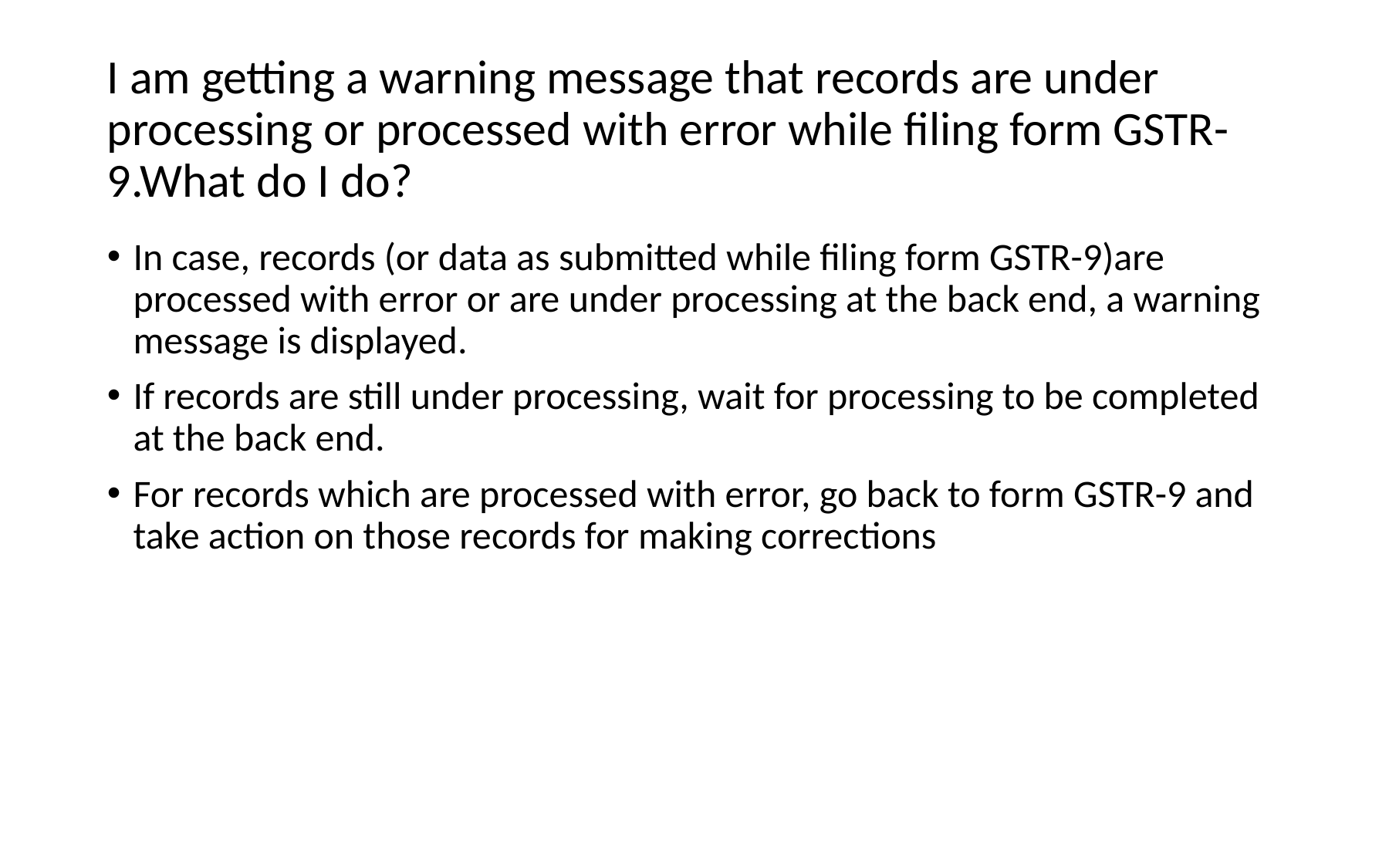

# I am getting a warning message that records are under processing or processed with error while filing form GSTR-9.What do I do?
In case, records (or data as submitted while filing form GSTR-9)are processed with error or are under processing at the back end, a warning message is displayed.
If records are still under processing, wait for processing to be completed at the back end.
For records which are processed with error, go back to form GSTR-9 and take action on those records for making corrections